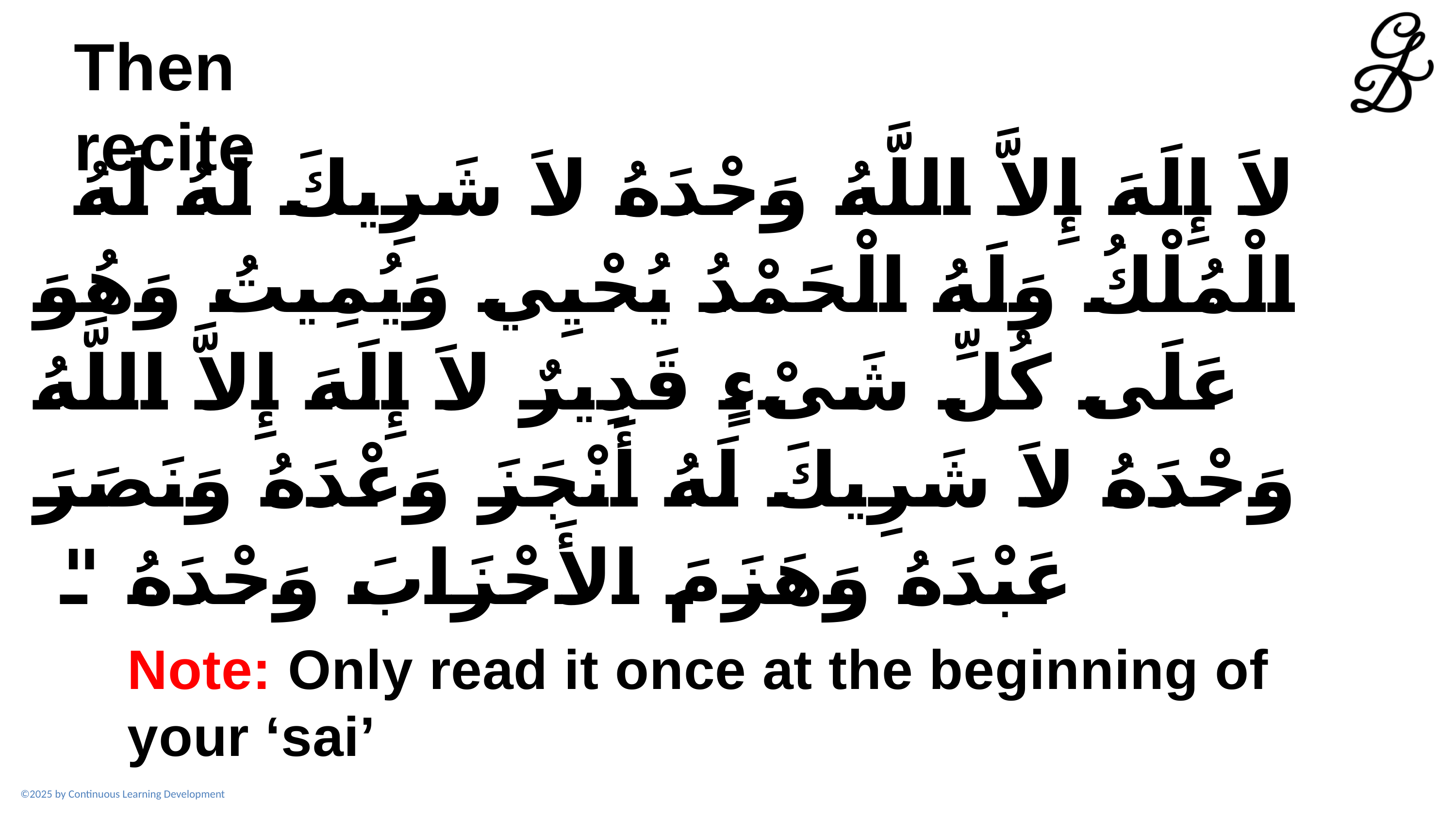

Then recite
  لاَ إِلَهَ إِلاَّ اللَّهُ وَحْدَهُ لاَ شَرِيكَ لَهُ لَهُ الْمُلْكُ وَلَهُ الْحَمْدُ يُحْيِي وَيُمِيتُ وَهُوَ عَلَى كُلِّ شَىْءٍ قَدِيرٌ لاَ إِلَهَ إِلاَّ اللَّهُ وَحْدَهُ لاَ شَرِيكَ لَهُ أَنْجَزَ وَعْدَهُ وَنَصَرَ عَبْدَهُ وَهَزَمَ الأَحْزَابَ وَحْدَهُ ‏"‏ ‏
Note: Only read it once at the beginning of your ‘sai’
©2025 by Continuous Learning Development